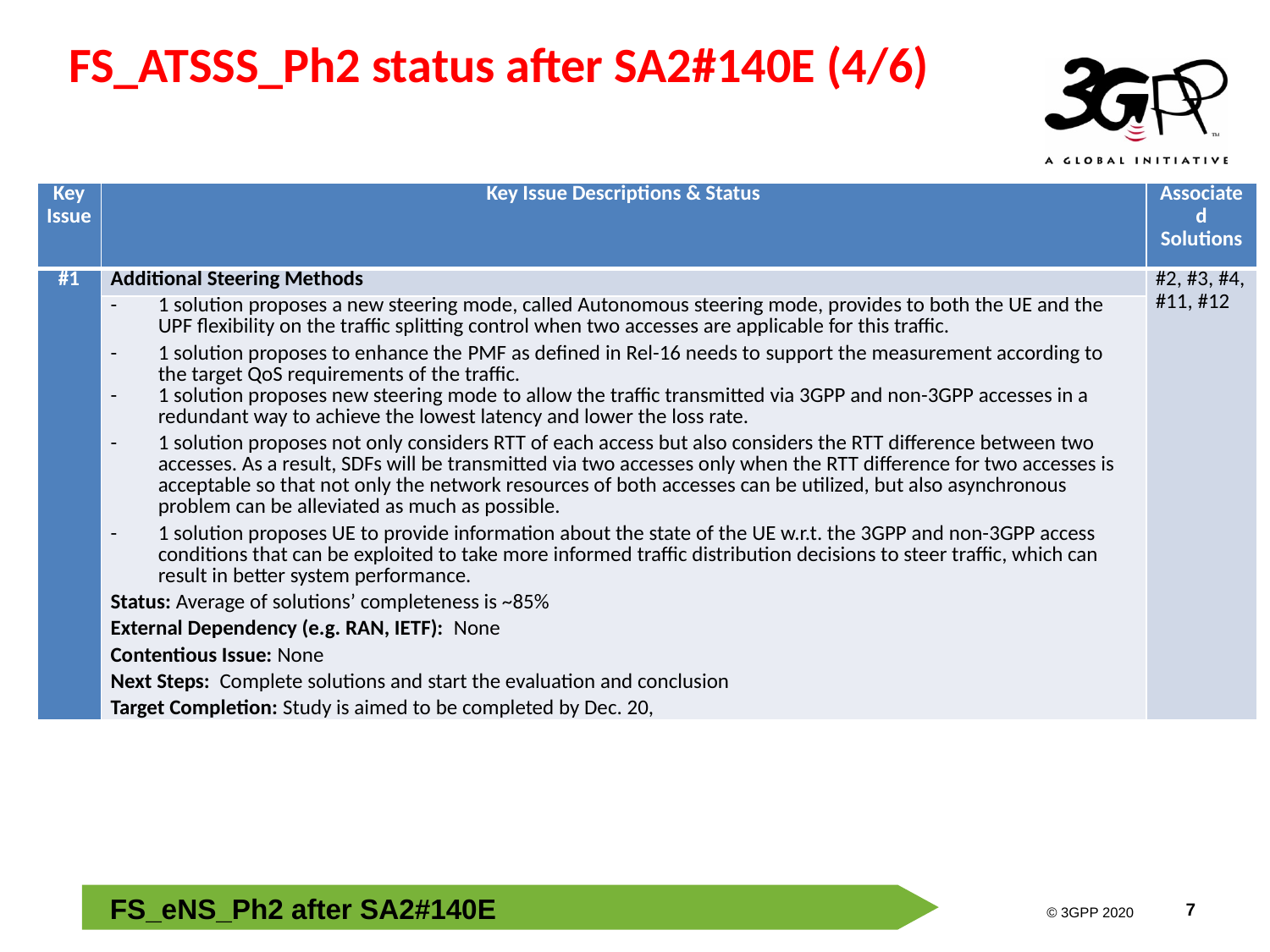

# FS_ATSSS_Ph2 status after SA2#140E (4/6)
| Key Issue | Key Issue Descriptions & Status | Associated Solutions |
| --- | --- | --- |
| #1 | Additional Steering Methods | #2, #3, #4, #11, #12 |
|  | 1 solution proposes a new steering mode, called Autonomous steering mode, provides to both the UE and the UPF flexibility on the traffic splitting control when two accesses are applicable for this traffic. 1 solution proposes to enhance the PMF as defined in Rel-16 needs to support the measurement according to the target QoS requirements of the traffic. 1 solution proposes new steering mode to allow the traffic transmitted via 3GPP and non-3GPP accesses in a redundant way to achieve the lowest latency and lower the loss rate. 1 solution proposes not only considers RTT of each access but also considers the RTT difference between two accesses. As a result, SDFs will be transmitted via two accesses only when the RTT difference for two accesses is acceptable so that not only the network resources of both accesses can be utilized, but also asynchronous problem can be alleviated as much as possible. 1 solution proposes UE to provide information about the state of the UE w.r.t. the 3GPP and non-3GPP access conditions that can be exploited to take more informed traffic distribution decisions to steer traffic, which can result in better system performance. Status: Average of solutions’ completeness is ~85% External Dependency (e.g. RAN, IETF): None Contentious Issue: None Next Steps: Complete solutions and start the evaluation and conclusion Target Completion: Study is aimed to be completed by Dec. 20, |  |